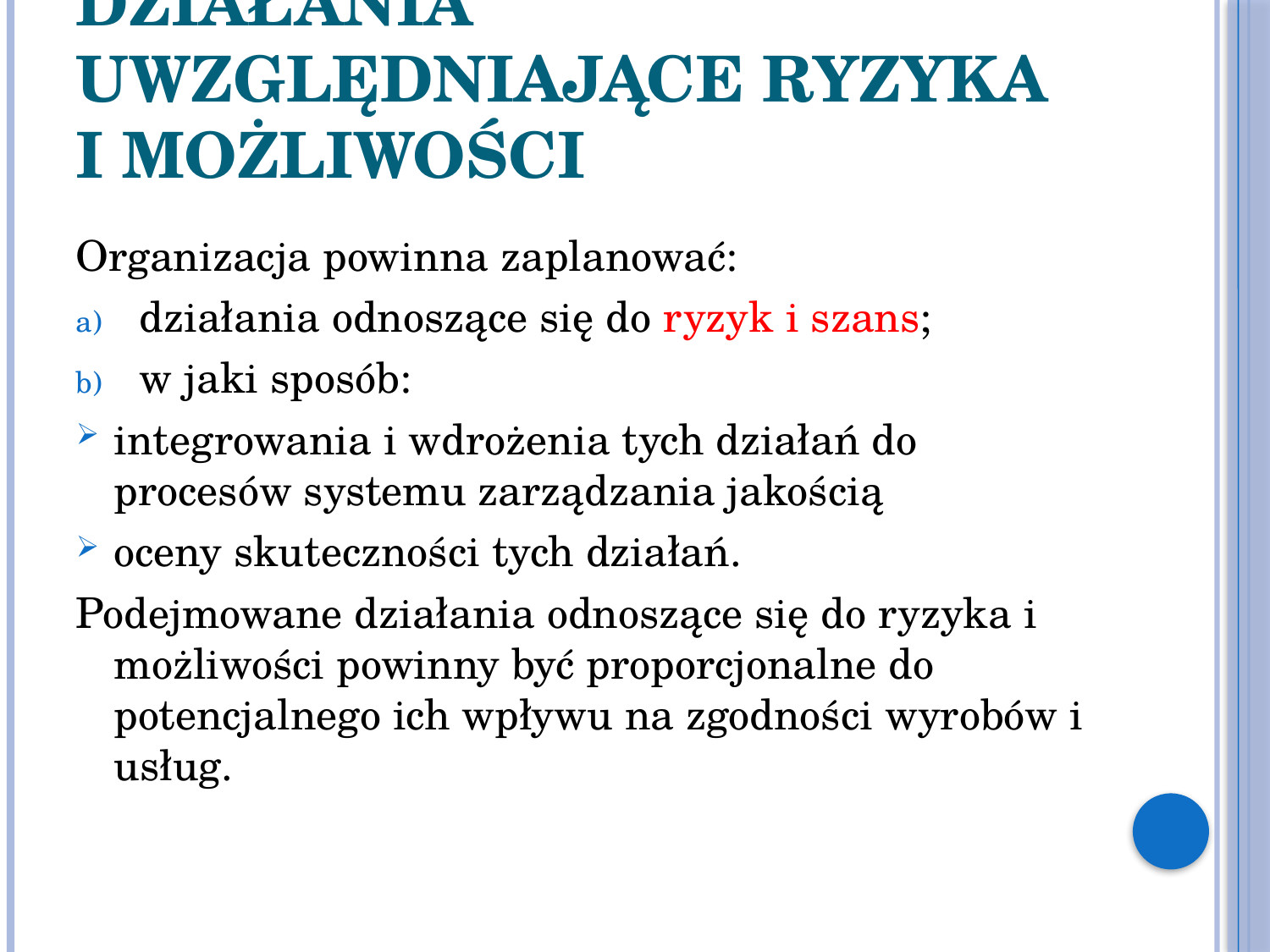

# Działania uwzględniające ryzyka i możliwości
Organizacja powinna zaplanować:
działania odnoszące się do ryzyk i szans;
w jaki sposób:
integrowania i wdrożenia tych działań do procesów systemu zarządzania jakością
oceny skuteczności tych działań.
Podejmowane działania odnoszące się do ryzyka i możliwości powinny być proporcjonalne do potencjalnego ich wpływu na zgodności wyrobów i usług.